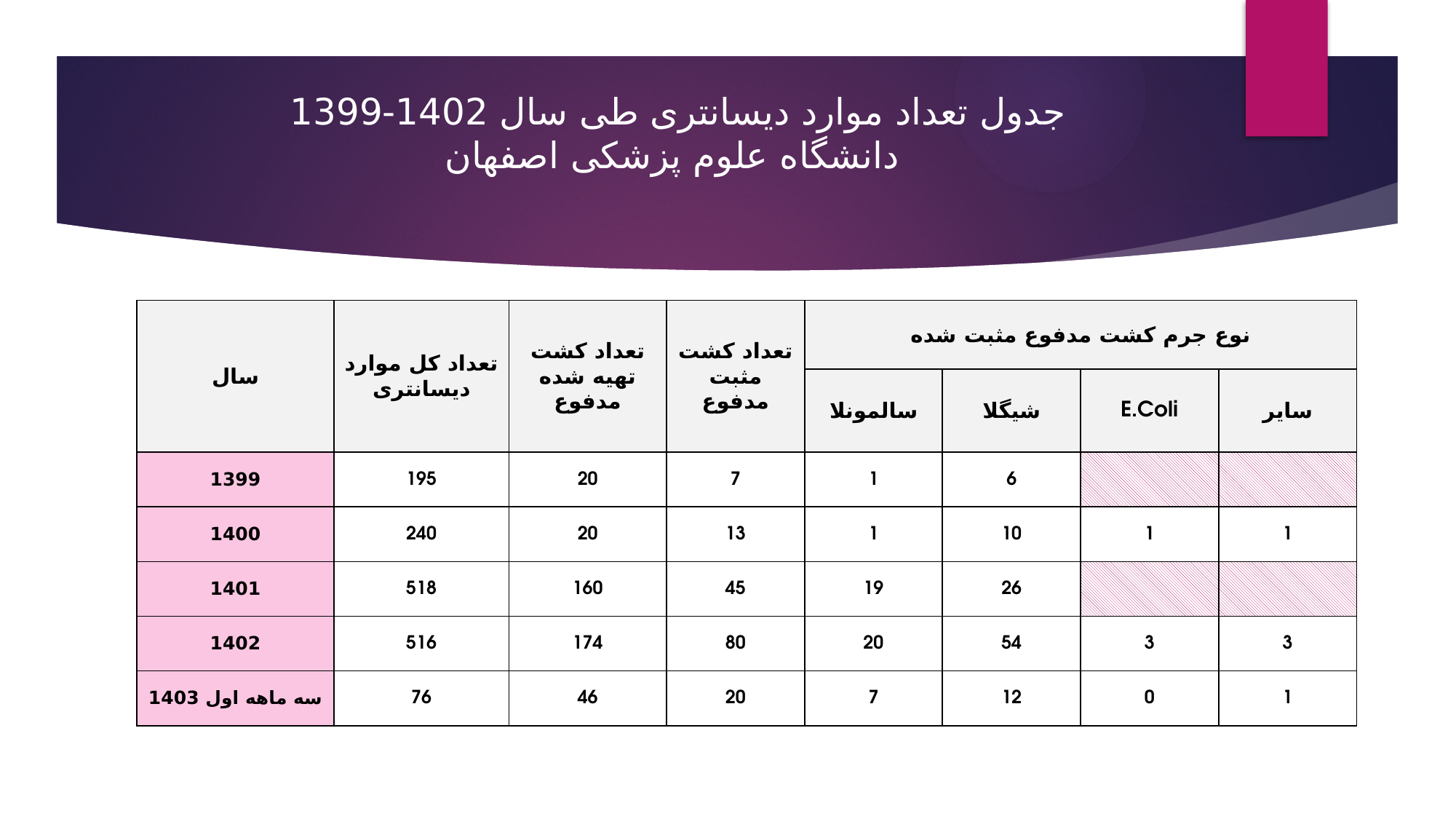

# جدول تعداد موارد دیسانتری طی سال 1402-1399 دانشگاه علوم پزشکی اصفهان
| سال | تعداد کل موارد دیسانتری | تعداد کشت تهیه شده مدفوع | تعداد کشت مثبت مدفوع | نوع جرم کشت مدفوع مثبت شده |  |  |  |
| --- | --- | --- | --- | --- | --- | --- | --- |
|  |  |  |  | سالمونلا | شیگلا | E.Coli | سایر |
| 1399 | 195 | 20 | 7 | 1 | 6 |  |  |
| 1400 | 240 | 20 | 13 | 1 | 10 | 1 | 1 |
| 1401 | 518 | 160 | 45 | 19 | 26 |  |  |
| 1402 | 516 | 174 | 80 | 20 | 54 | 3 | 3 |
| سه ماهه اول 1403 | 76 | 46 | 20 | 7 | 12 | 0 | 1 |